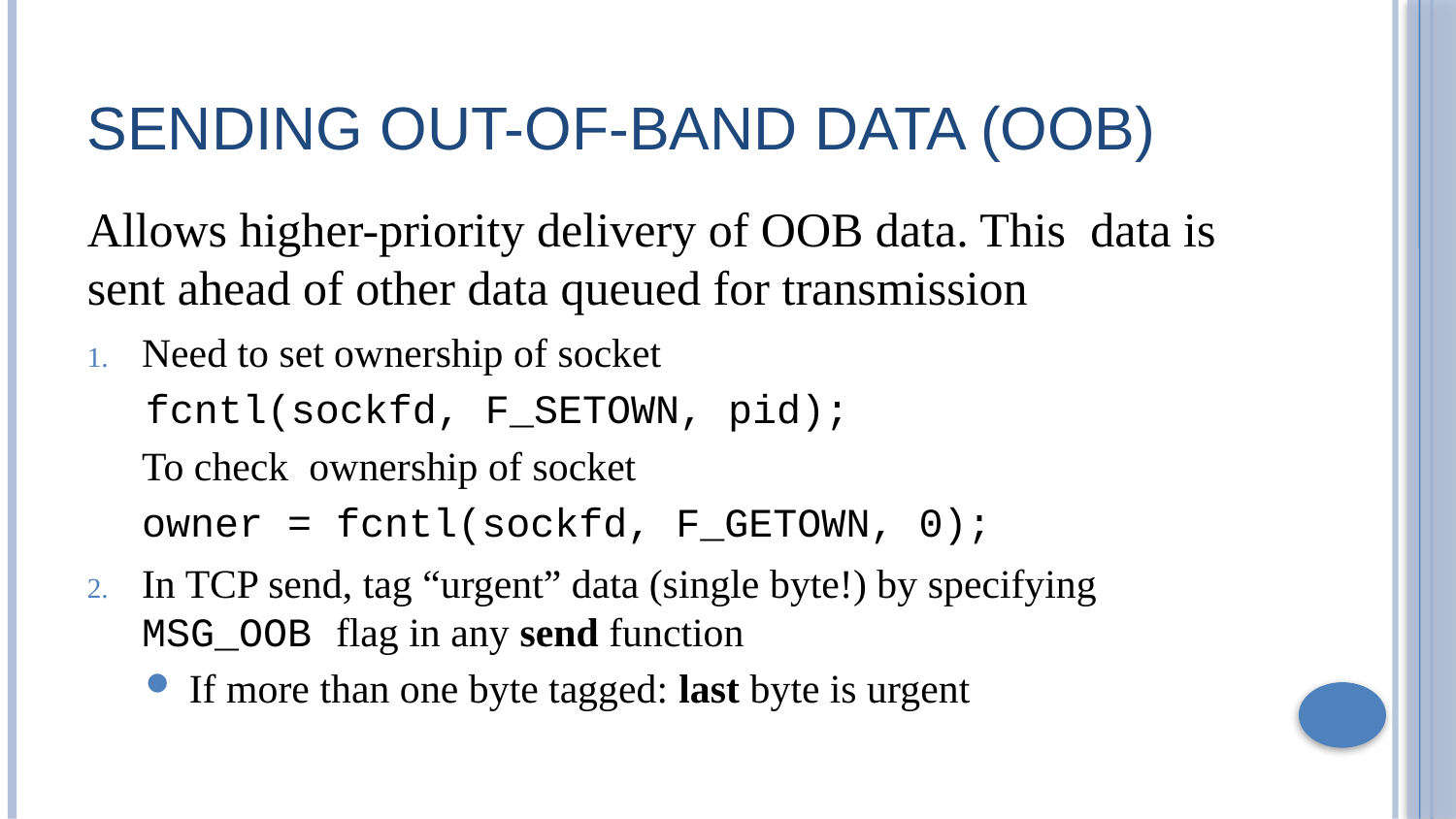

# Sending Out-of-Band Data (OOB)
Allows higher-priority delivery of OOB data. This  data is sent ahead of other data queued for transmission
Need to set ownership of socket
fcntl(sockfd, F_SETOWN, pid);
To check  ownership of socket
owner = fcntl(sockfd, F_GETOWN, 0);
In TCP send, tag “urgent” data (single byte!) by specifying MSG_OOB flag in any send function
If more than one byte tagged: last byte is urgent